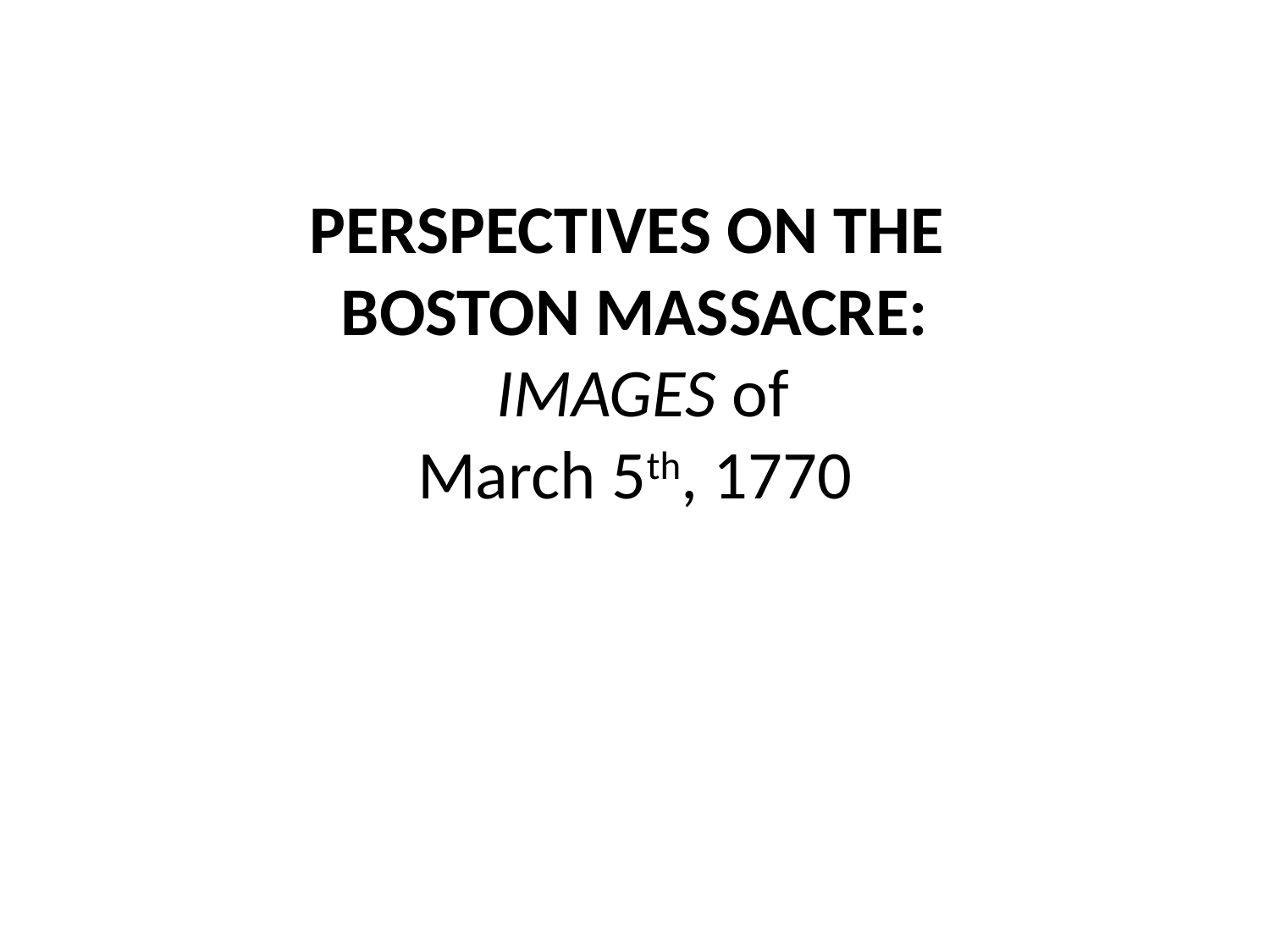

# PERSPECTIVES ON THE BOSTON MASSACRE: IMAGES of March 5th, 1770